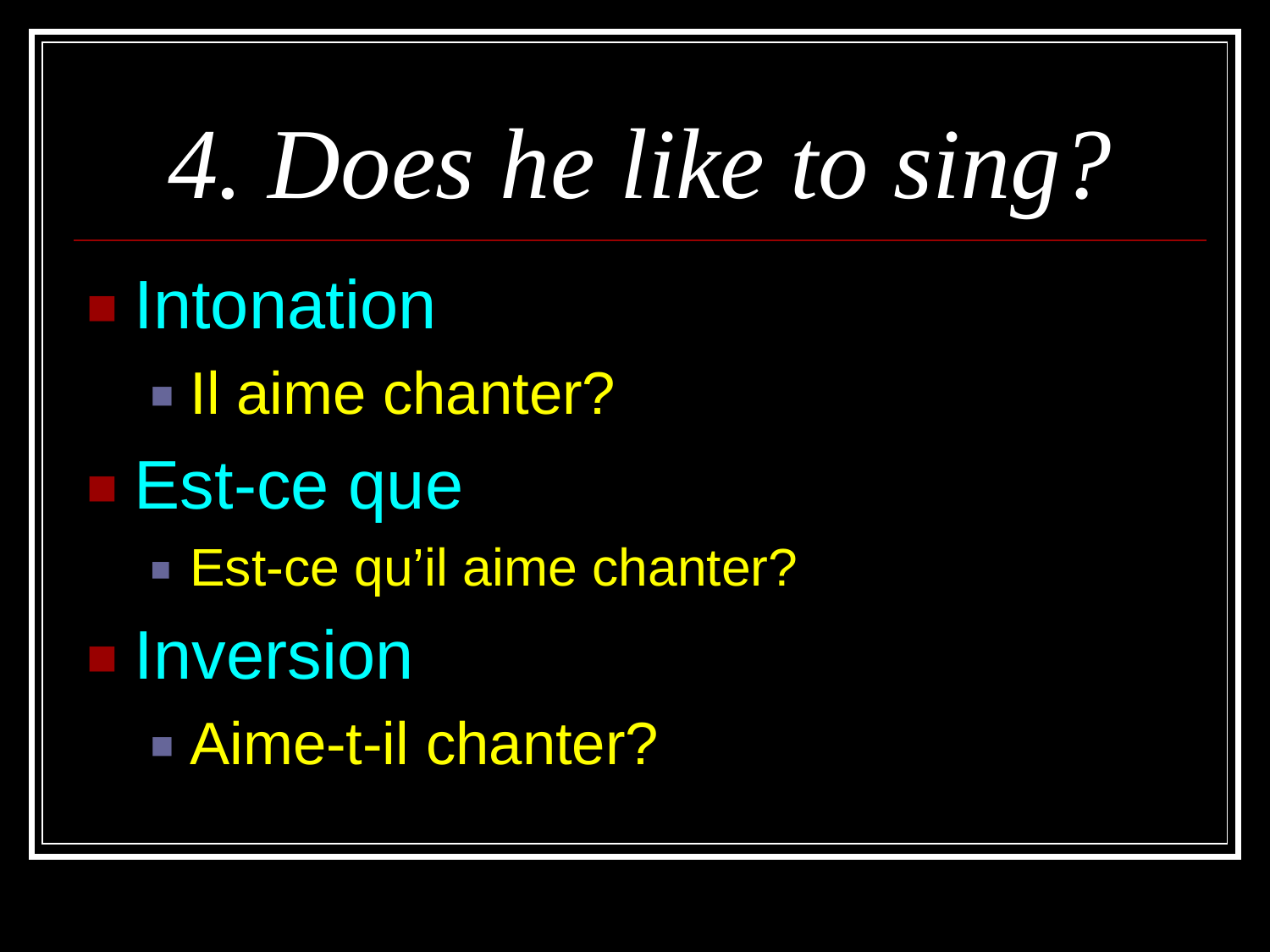

# 4. Does he like to sing?
Intonation
Il aime chanter?
Est-ce que
Est-ce qu’il aime chanter?
Inversion
Aime-t-il chanter?